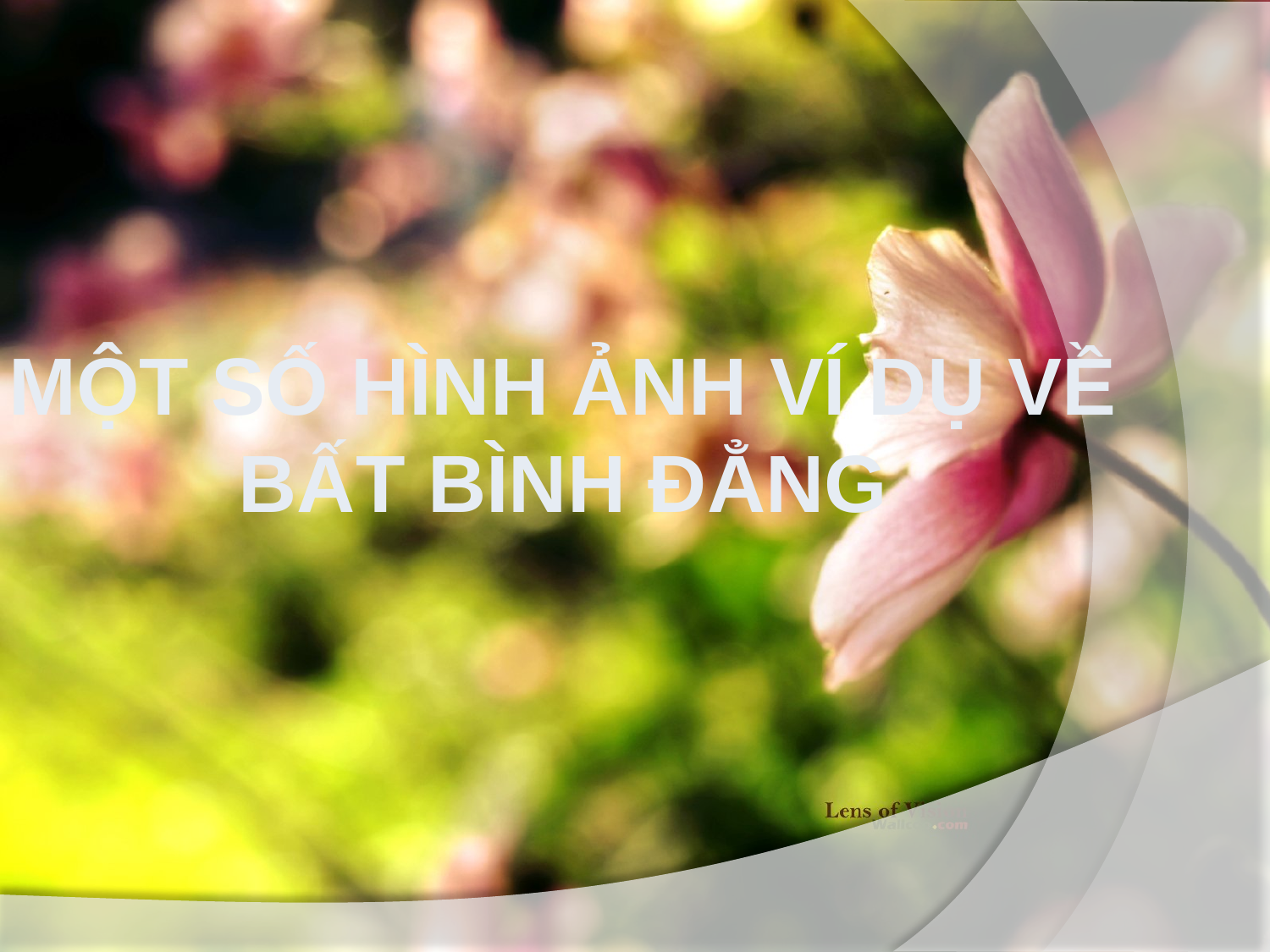

# MỘT SỐ HÌNH Ảnh VÍ DỤ VỀ BẤT BÌNH ĐẲNG